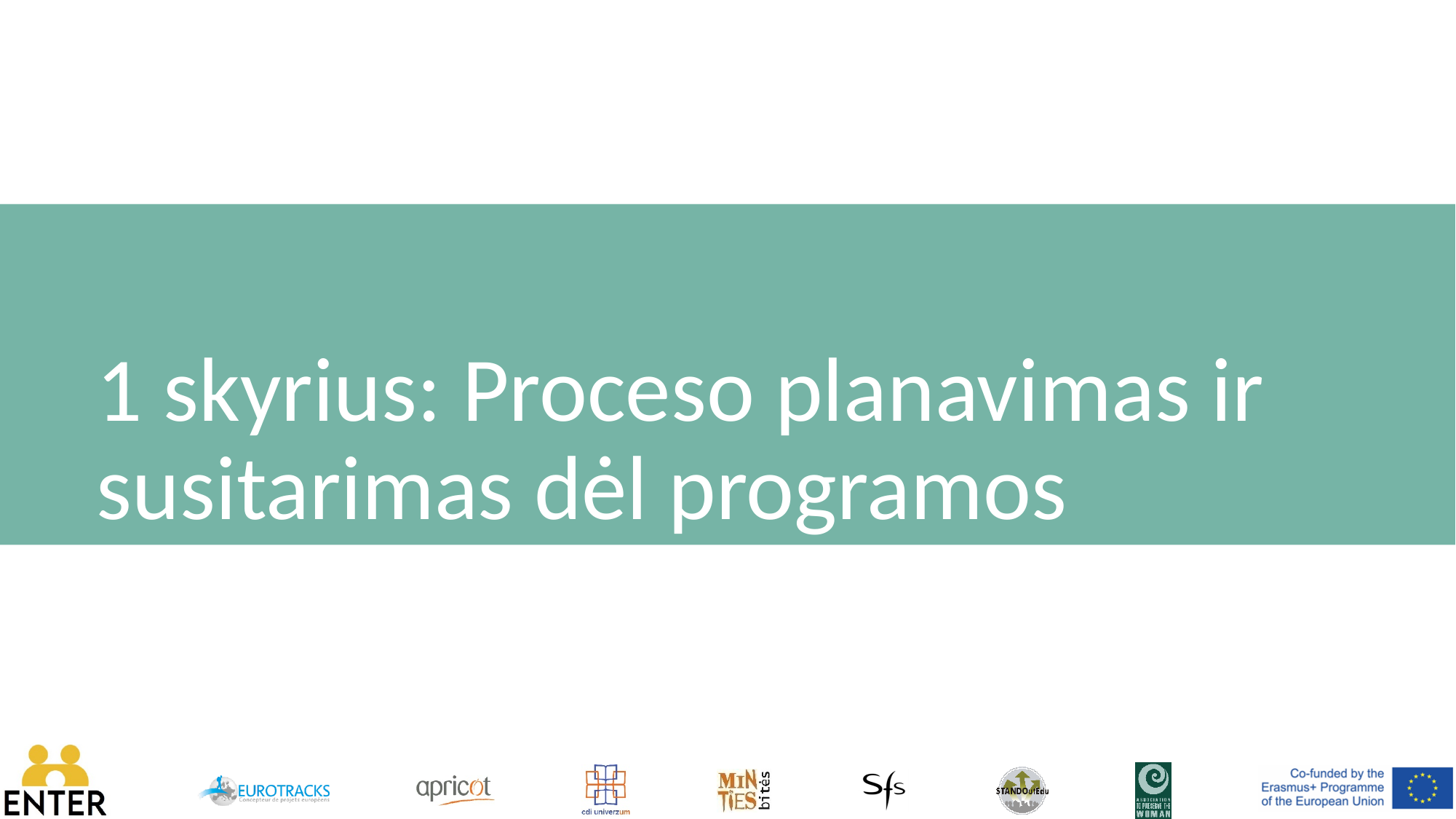

# 1 skyrius: Proceso planavimas ir susitarimas dėl programos